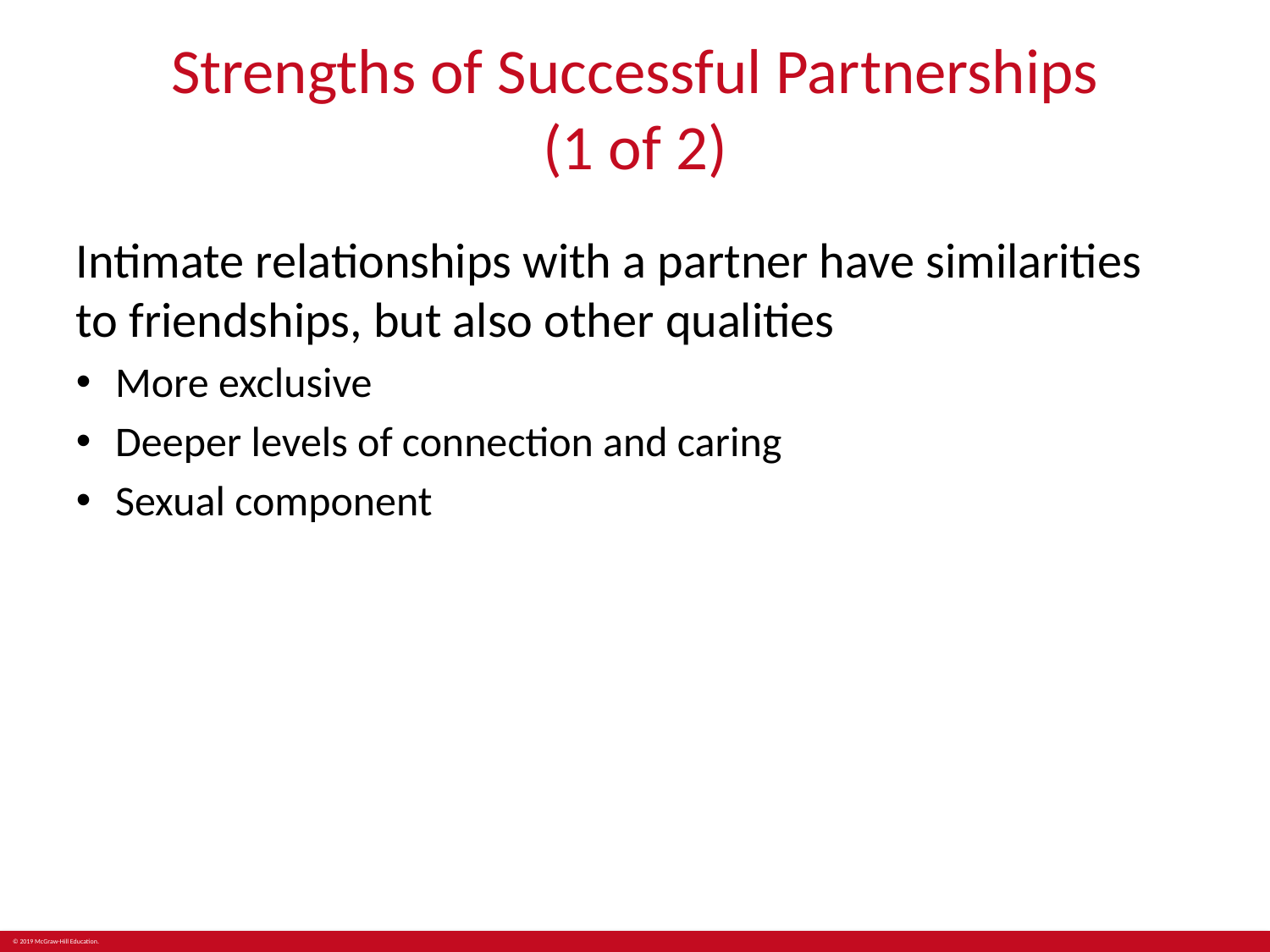

# Strengths of Successful Partnerships (1 of 2)
Intimate relationships with a partner have similarities to friendships, but also other qualities
More exclusive
Deeper levels of connection and caring
Sexual component